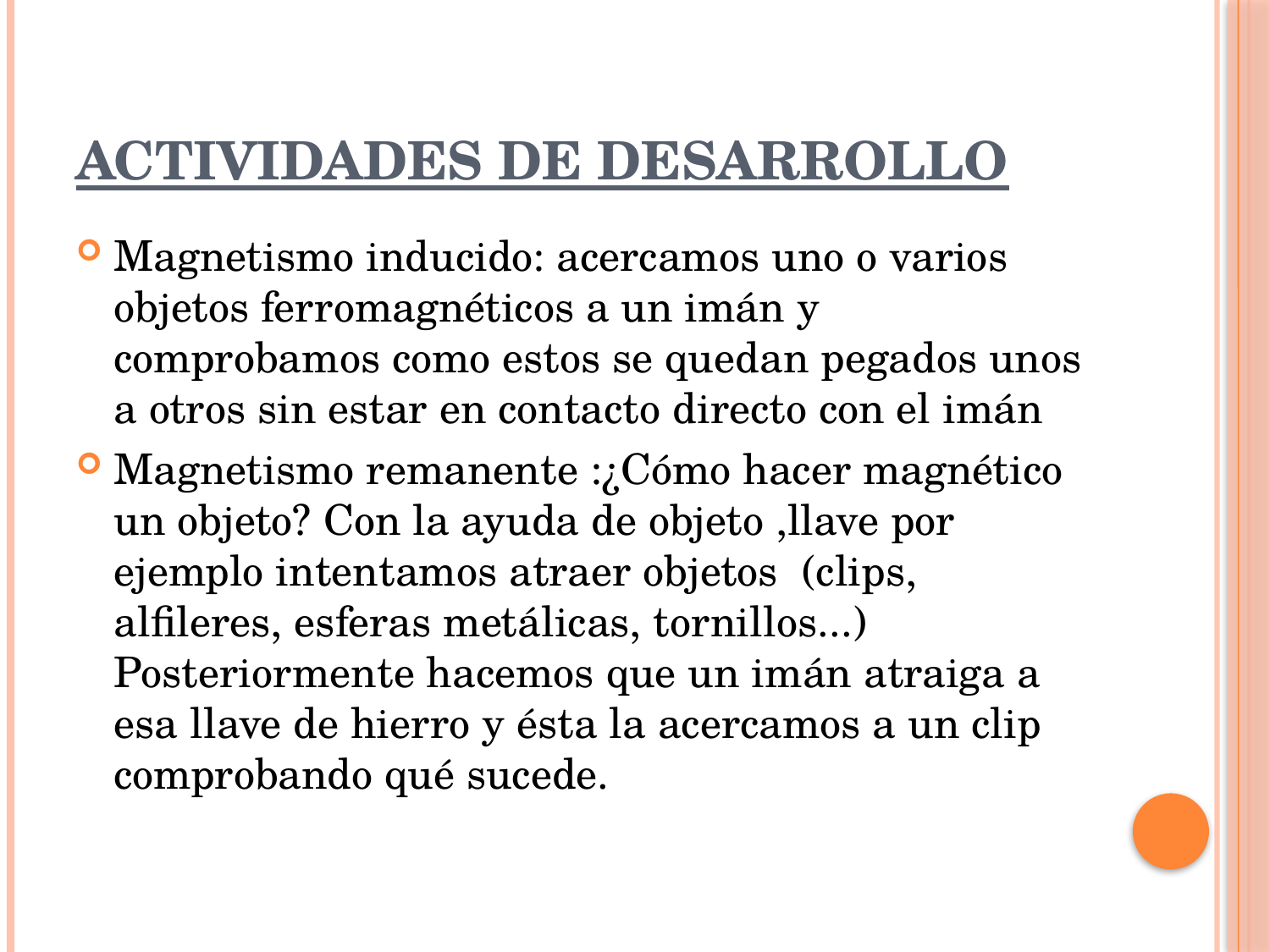

# ACTIVIDADES DE DESARROLLO
Magnetismo inducido: acercamos uno o varios objetos ferromagnéticos a un imán y comprobamos como estos se quedan pegados unos a otros sin estar en contacto directo con el imán
Magnetismo remanente :¿Cómo hacer magnético un objeto? Con la ayuda de objeto ,llave por ejemplo intentamos atraer objetos  (clips, alfileres, esferas metálicas, tornillos...) Posteriormente hacemos que un imán atraiga a esa llave de hierro y ésta la acercamos a un clip comprobando qué sucede.